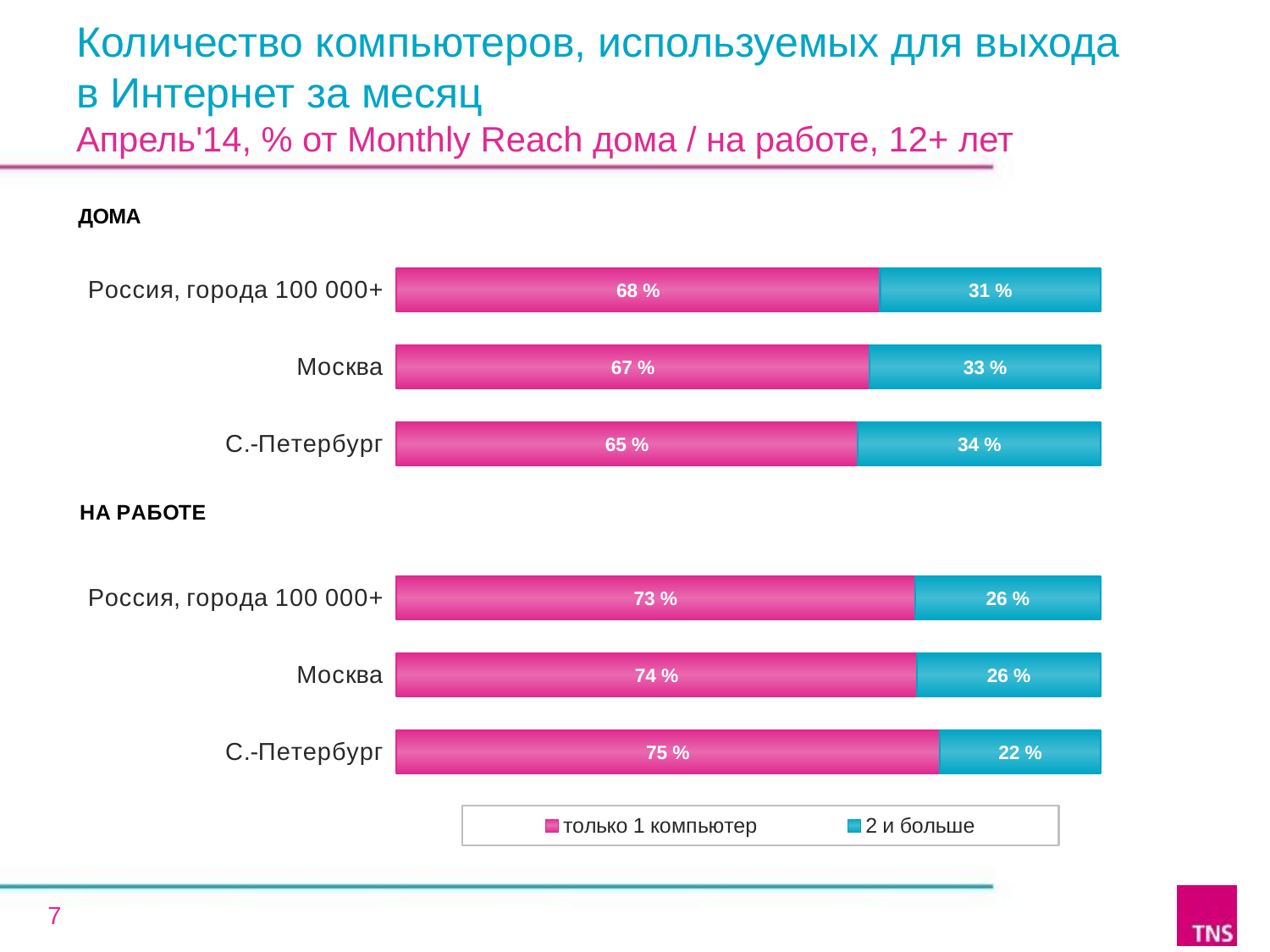

Количество компьютеров, используемых для выхода
в Интернет за месяц
Апрель'14, % от Monthly Reach дома / на работе, 12+ лет

### Chart

| Category | только 1 компьютер | 2 и больше |
|---|---|---|
|  | None | None |
| Россия, города 100 000+ | 68.4 | 31.2 |
| Москва | 66.9 | 32.7 |
| С.-Петербург | 65.4 | 34.4 |
|  | None | None |
| Россия, города 100 000+ | 72.8 | 26.1 |
| Москва | 73.6 | 26.0 |
| С.-Петербург | 75.2 | 22.3 |
7